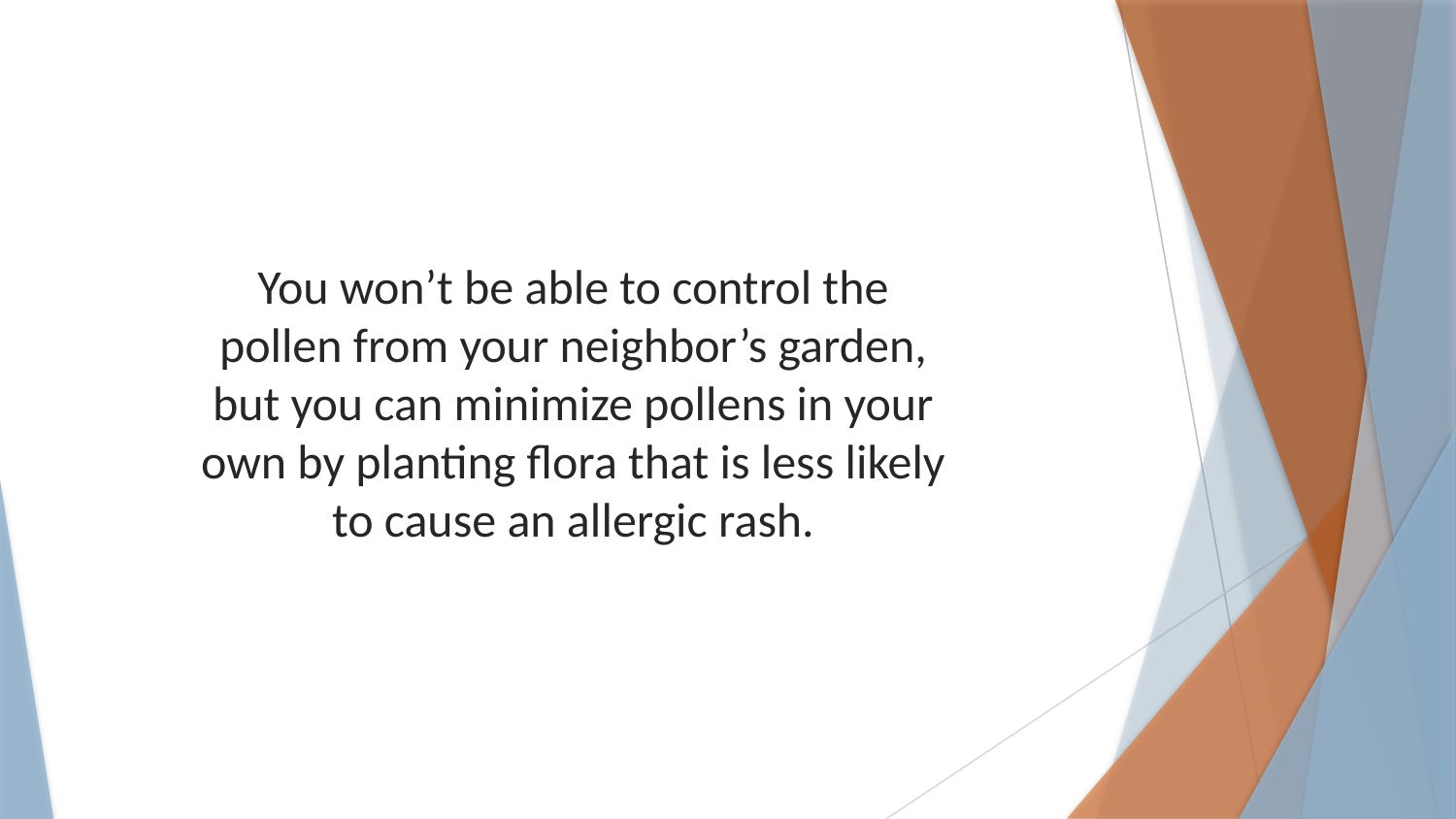

You won’t be able to control the pollen from your neighbor’s garden, but you can minimize pollens in your own by planting flora that is less likely to cause an allergic rash.